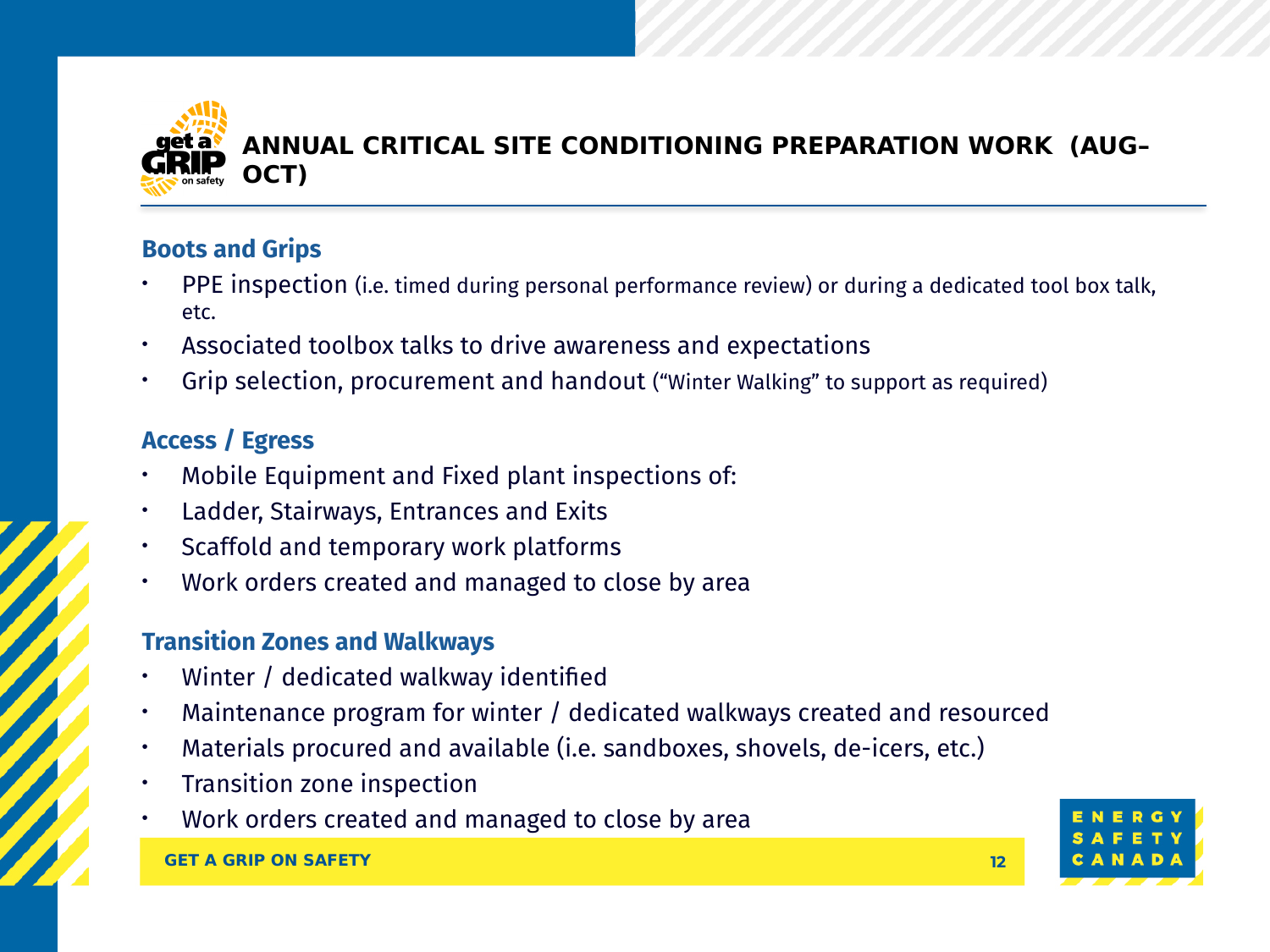

# Annual Critical Site Conditioning Preparation Work  (Aug– Oct)
Boots and Grips
PPE inspection (i.e. timed during personal performance review) or during a dedicated tool box talk, etc.
Associated toolbox talks to drive awareness and expectations
Grip selection, procurement and handout (“Winter Walking” to support as required)

Access / Egress
Mobile Equipment and Fixed plant inspections of:
Ladder, Stairways, Entrances and Exits
Scaffold and temporary work platforms
Work orders created and managed to close by area

Transition Zones and Walkways
Winter / dedicated walkway identified
Maintenance program for winter / dedicated walkways created and resourced
Materials procured and available (i.e. sandboxes, shovels, de-icers, etc.)
Transition zone inspection
Work orders created and managed to close by area
Get a grip on safety
12